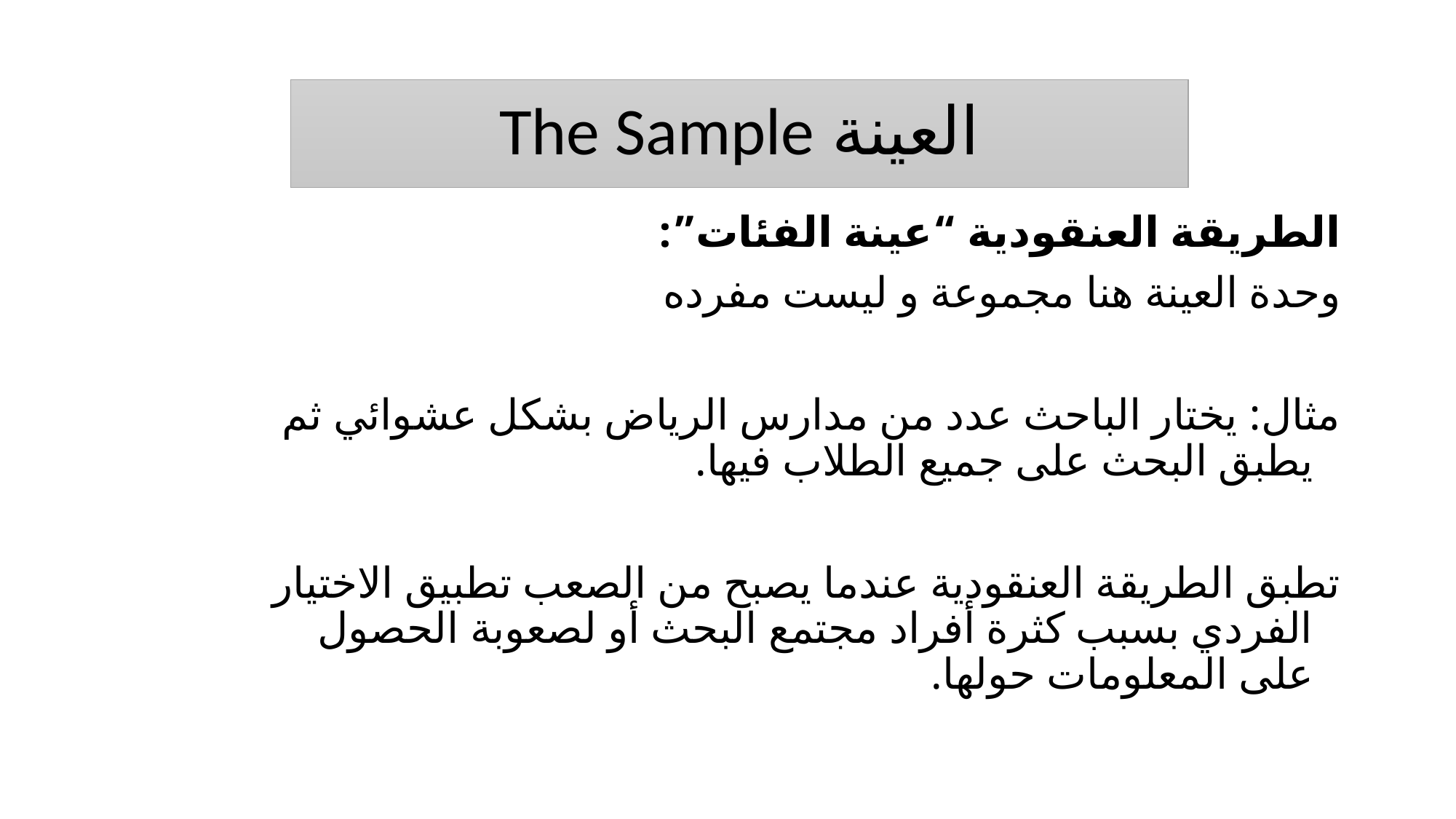

# العينة The Sample
الطريقة العنقودية “عينة الفئات”:
وحدة العينة هنا مجموعة و ليست مفرده

مثال: يختار الباحث عدد من مدارس الرياض بشكل عشوائي ثم يطبق البحث على جميع الطلاب فيها.

تطبق الطريقة العنقودية عندما يصبح من الصعب تطبيق الاختيار الفردي بسبب كثرة أفراد مجتمع البحث أو لصعوبة الحصول على المعلومات حولها.